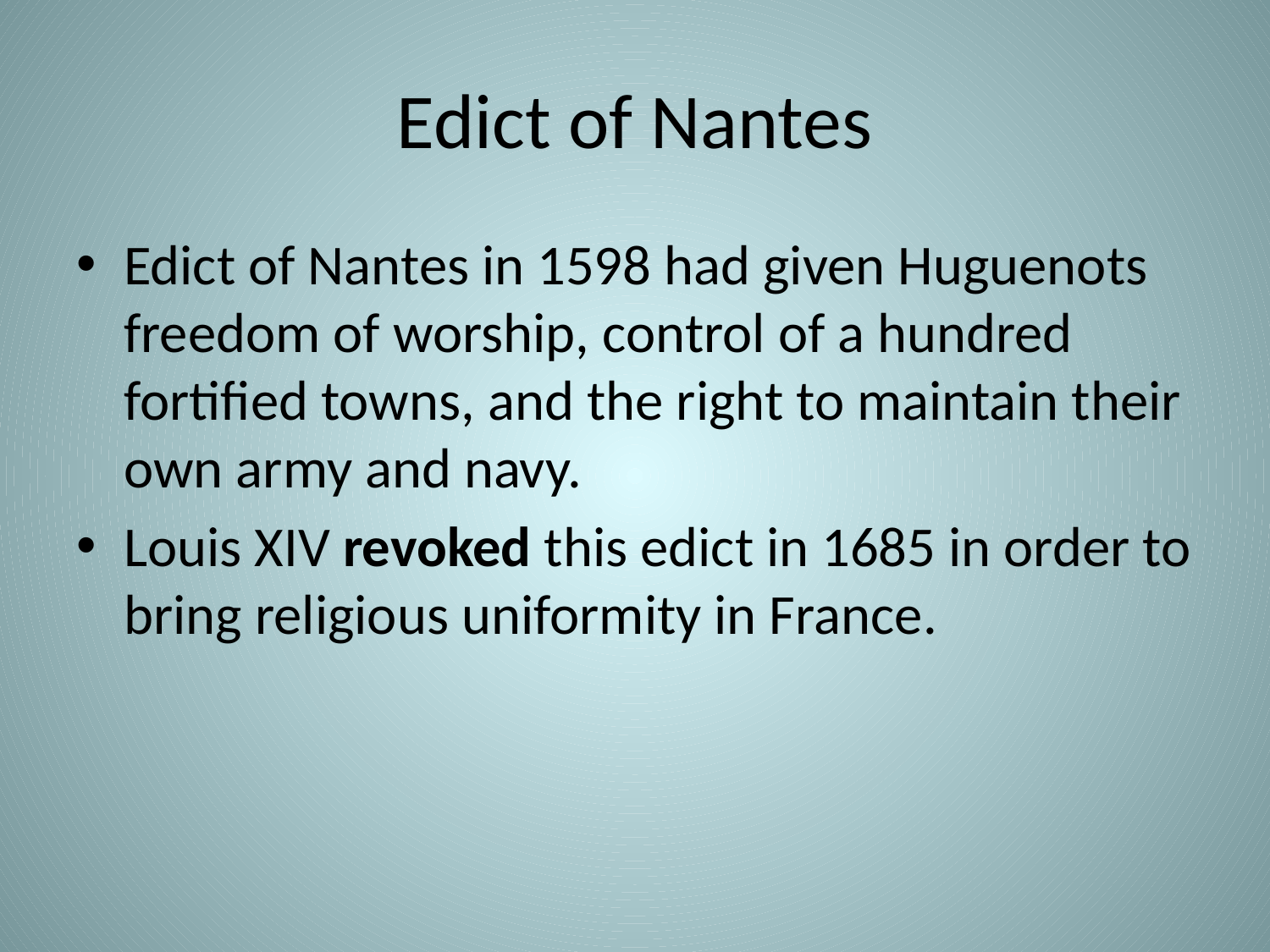

# Edict of Nantes
Edict of Nantes in 1598 had given Huguenots freedom of worship, control of a hundred fortified towns, and the right to maintain their own army and navy.
Louis XIV revoked this edict in 1685 in order to bring religious uniformity in France.